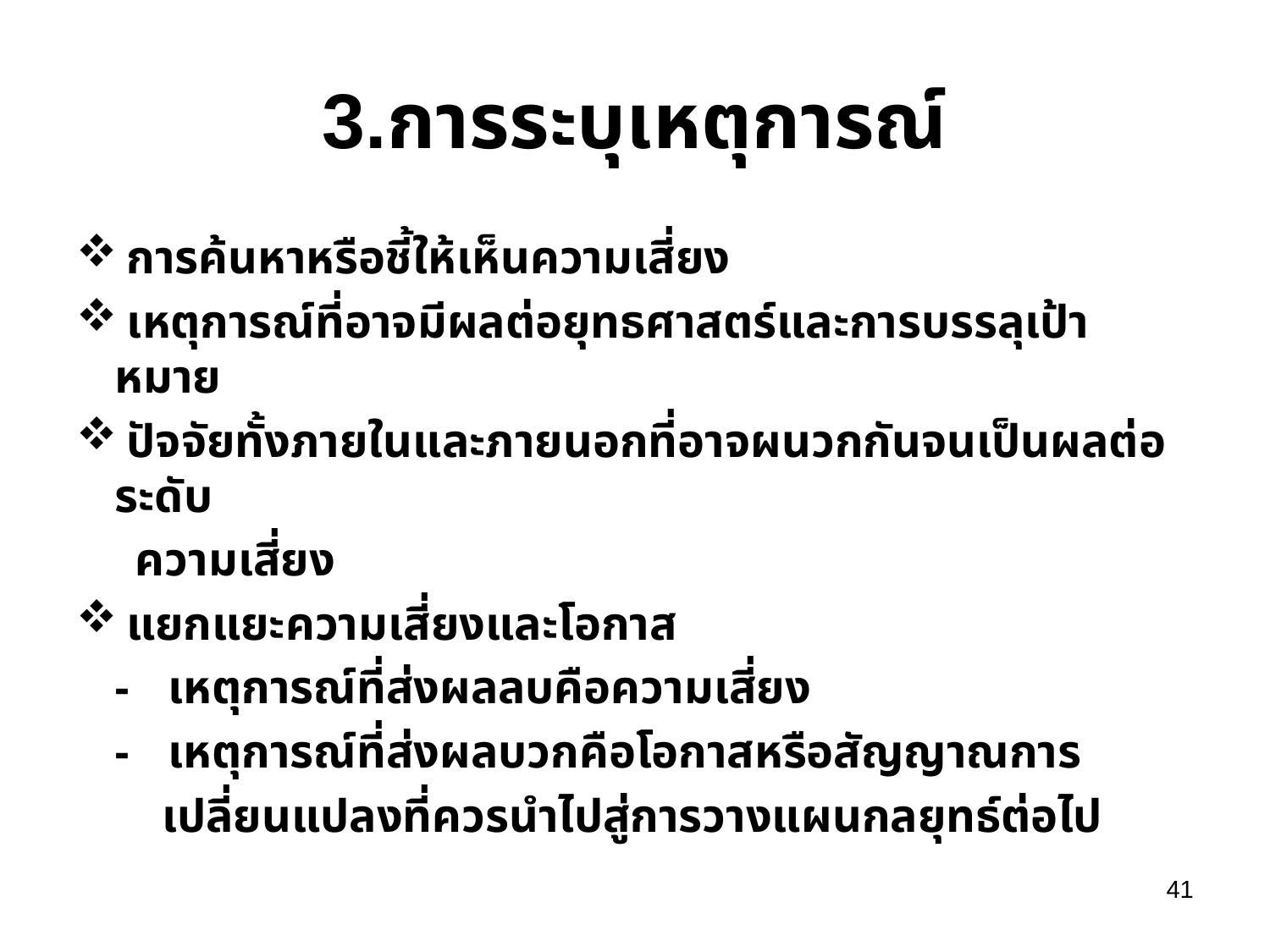

# 3.การระบุเหตุการณ์
 การค้นหาหรือชี้ให้เห็นความเสี่ยง
 เหตุการณ์ที่อาจมีผลต่อยุทธศาสตร์และการบรรลุเป้าหมาย
 ปัจจัยทั้งภายในและภายนอกที่อาจผนวกกันจนเป็นผลต่อระดับ
     ความเสี่ยง
 แยกแยะความเสี่ยงและโอกาส
	-   เหตุการณ์ที่ส่งผลลบคือความเสี่ยง
	-   เหตุการณ์ที่ส่งผลบวกคือโอกาสหรือสัญญาณการ
	    เปลี่ยนแปลงที่ควรนำไปสู่การวางแผนกลยุทธ์ต่อไป
41